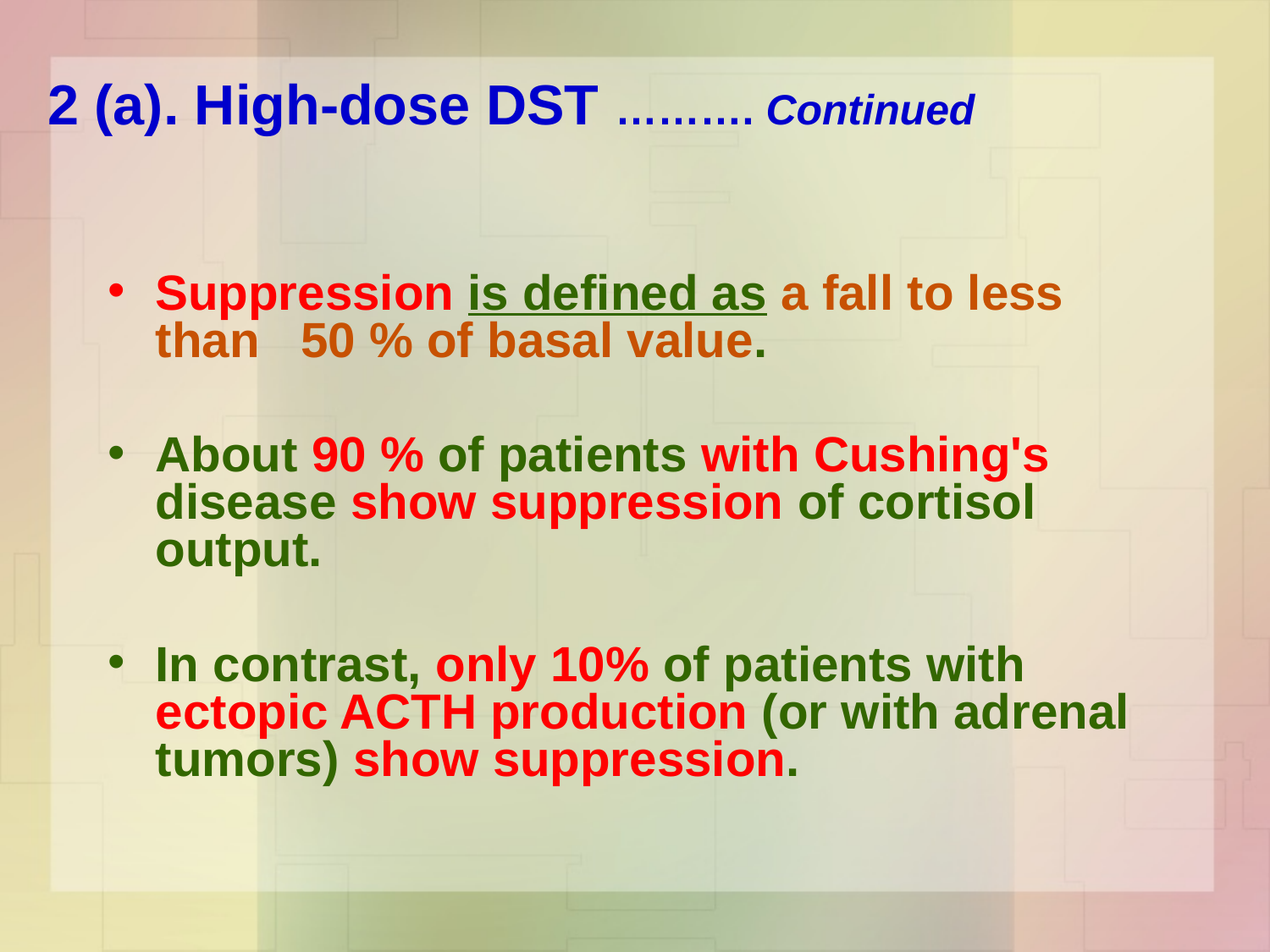

2 (a). High-dose DST ………. Continued
Suppression is defined as a fall to less than   50 % of basal value.

About 90 % of patients with Cushing's disease show suppression of cortisol output.

In contrast, only 10% of patients with ectopic ACTH production (or with adrenal tumors) show suppression.